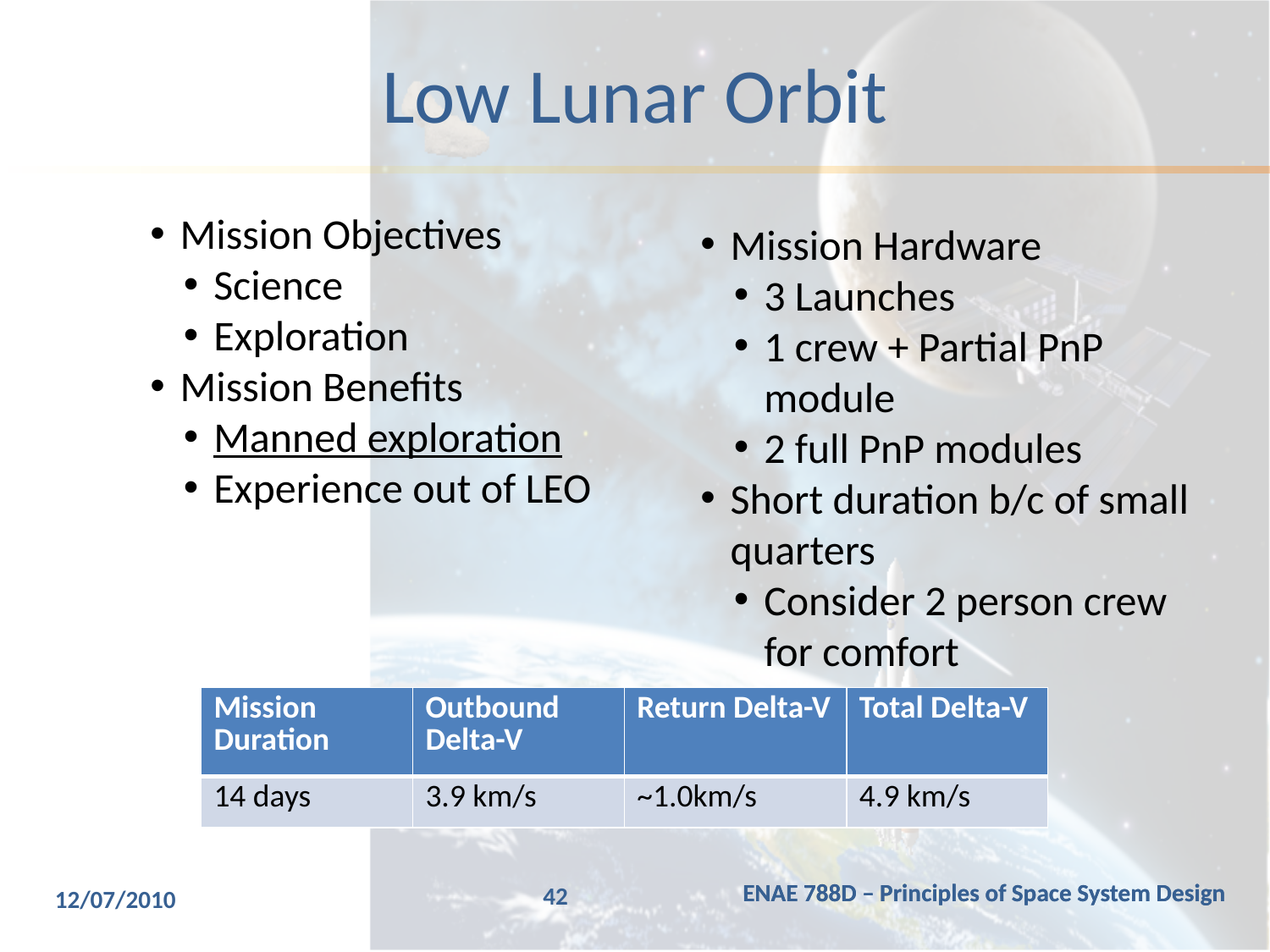

# Low Lunar Orbit
Mission Objectives
Science
Exploration
Mission Benefits
Manned exploration
Experience out of LEO
Mission Hardware
3 Launches
1 crew + Partial PnP module
2 full PnP modules
Short duration b/c of small quarters
Consider 2 person crew for comfort
| Mission Duration | Outbound Delta-V | Return Delta-V | Total Delta-V |
| --- | --- | --- | --- |
| 14 days | 3.9 km/s | ~1.0km/s | 4.9 km/s |